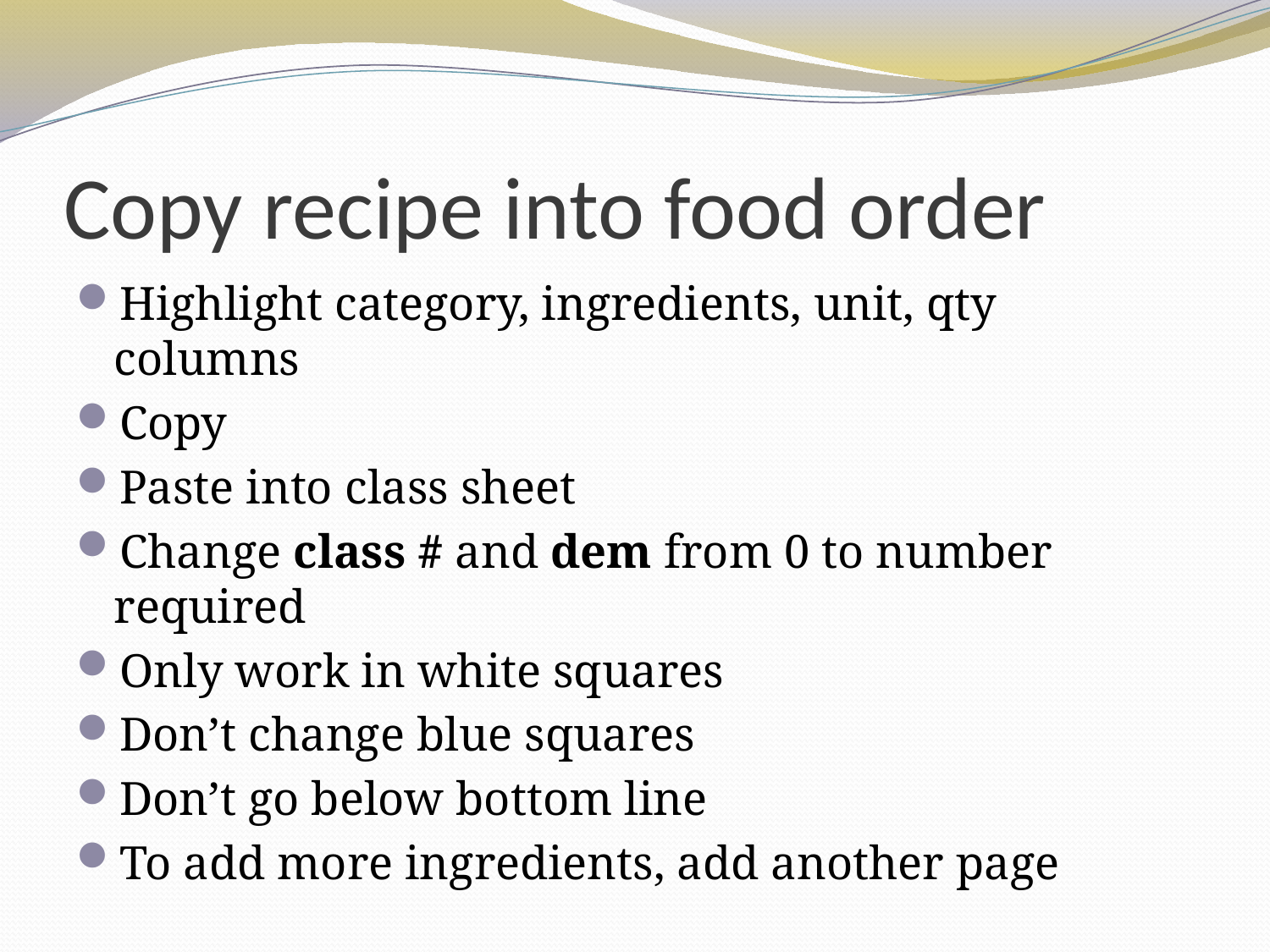

# Copy recipe into food order
Highlight category, ingredients, unit, qty columns
Copy
Paste into class sheet
Change class # and dem from 0 to number required
Only work in white squares
Don’t change blue squares
Don’t go below bottom line
To add more ingredients, add another page